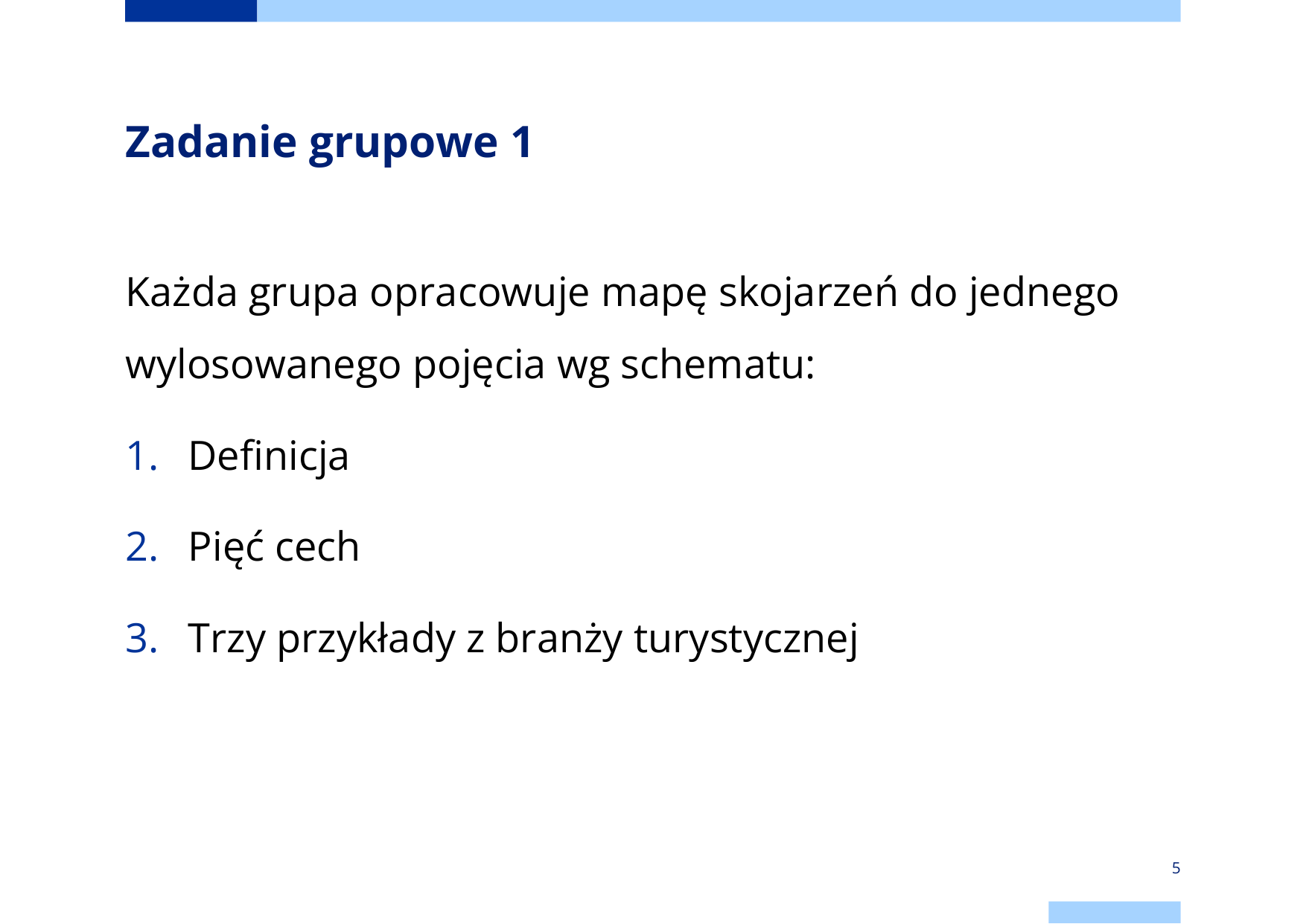

# Zadanie grupowe 1
Każda grupa opracowuje mapę skojarzeń do jednego wylosowanego pojęcia wg schematu:
Definicja
Pięć cech
Trzy przykłady z branży turystycznej

5